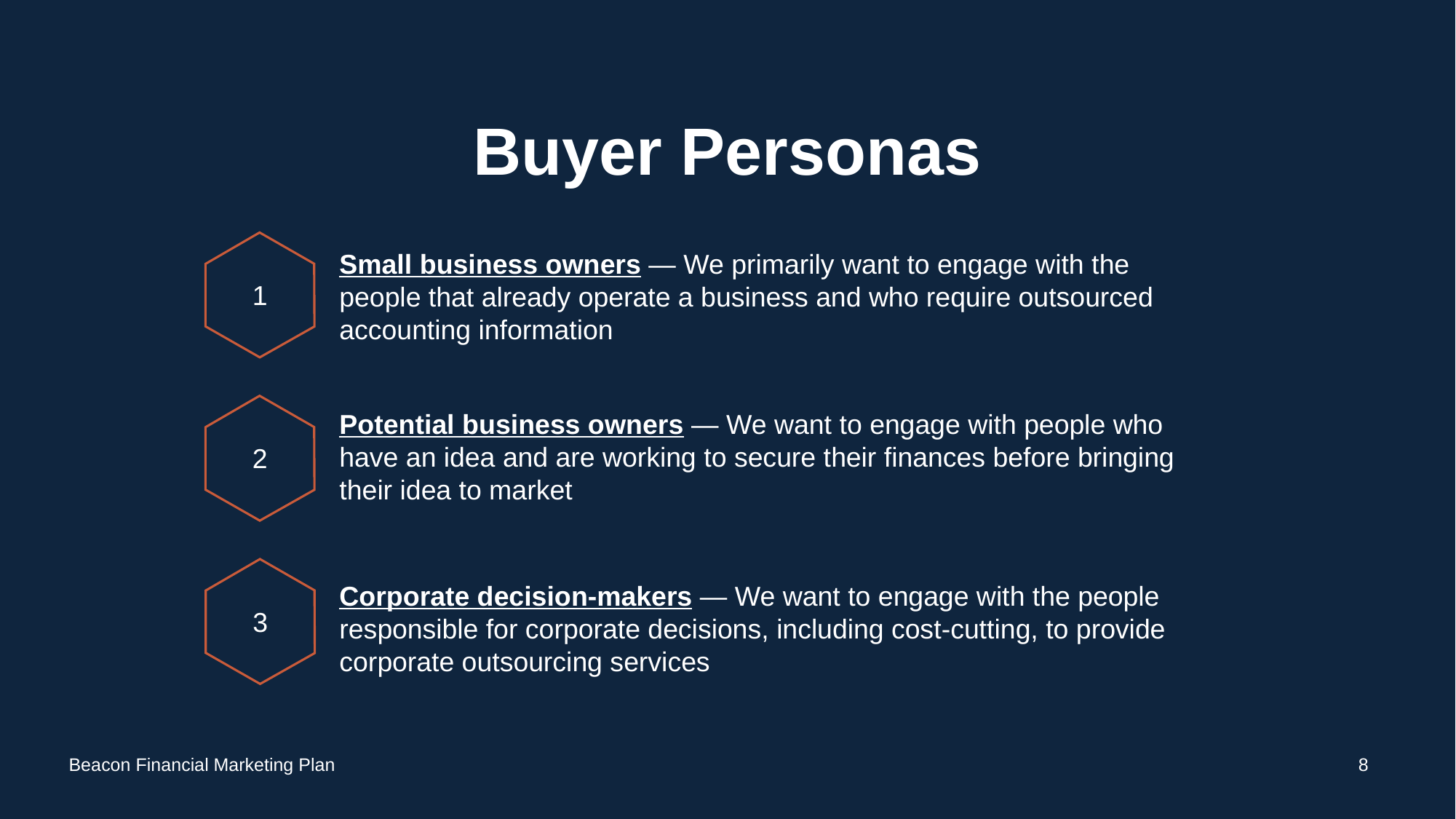

# Buyer Personas

Small business owners — We primarily want to engage with the people that already operate a business and who require outsourced accounting information
1

Potential business owners — We want to engage with people who have an idea and are working to secure their finances before bringing their idea to market
2

Corporate decision-makers — We want to engage with the people responsible for corporate decisions, including cost-cutting, to provide corporate outsourcing services
3
8
Beacon Financial Marketing Plan